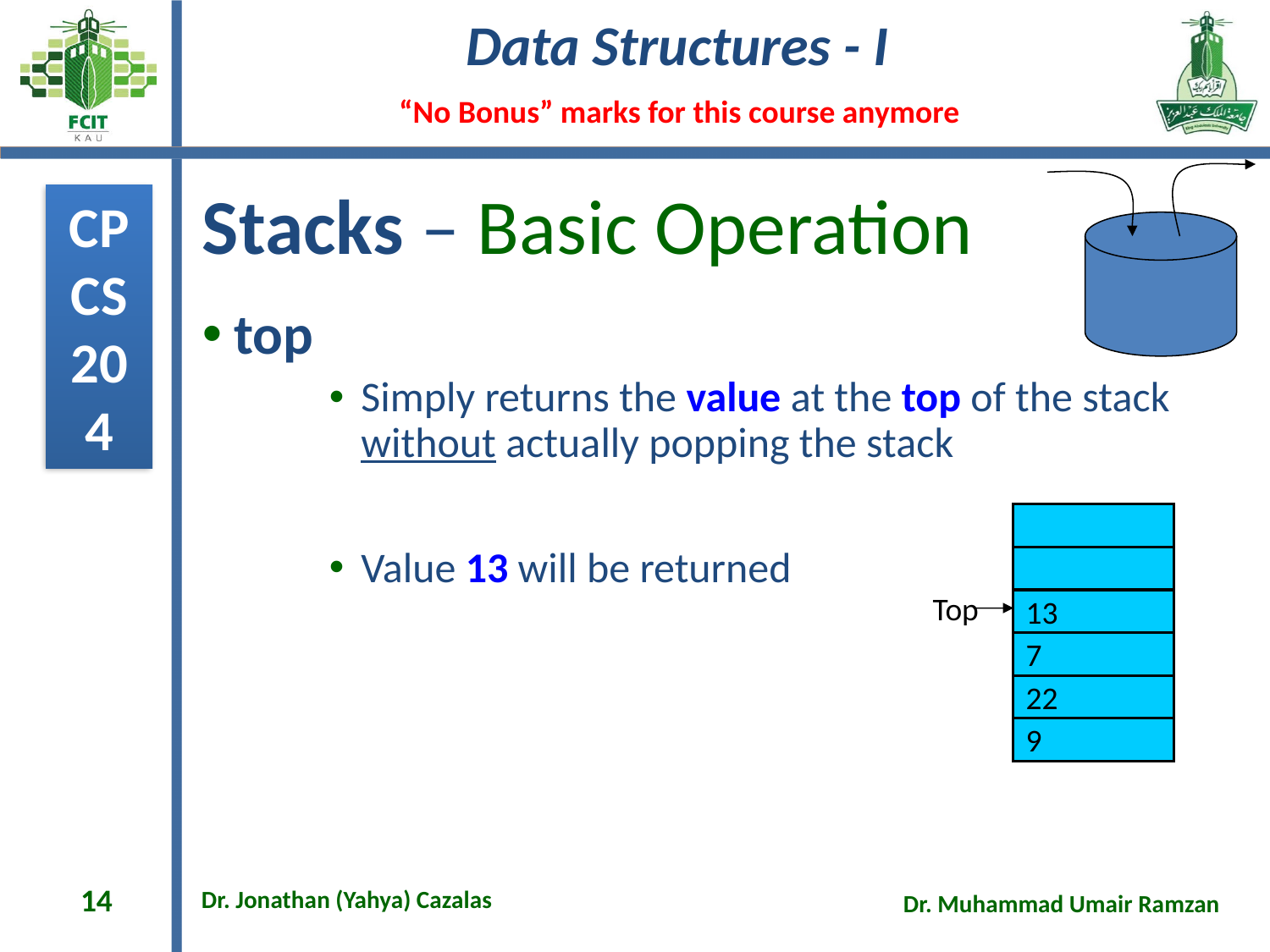

# Stacks – Basic Operation
top
Simply returns the value at the top of the stack without actually popping the stack

Value 13 will be returned

Top
13

7
22
9
14